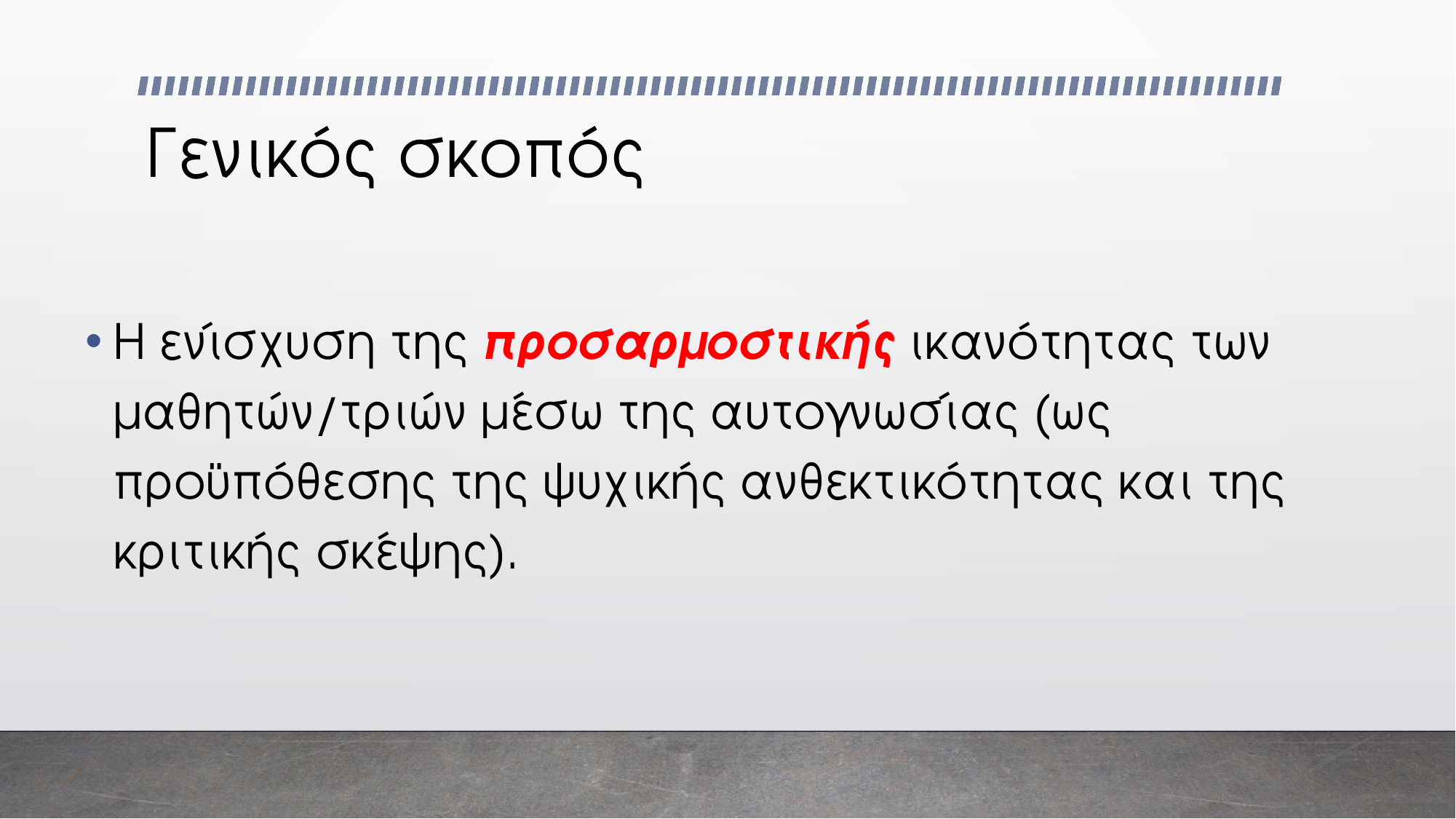

# Γενικός σκοπός
Η ενίσχυση της προσαρμοστικής ικανότητας των μαθητών/τριών μέσω της αυτογνωσίας (ως προϋπόθεσης της ψυχικής ανθεκτικότητας και της κριτικής σκέψης).